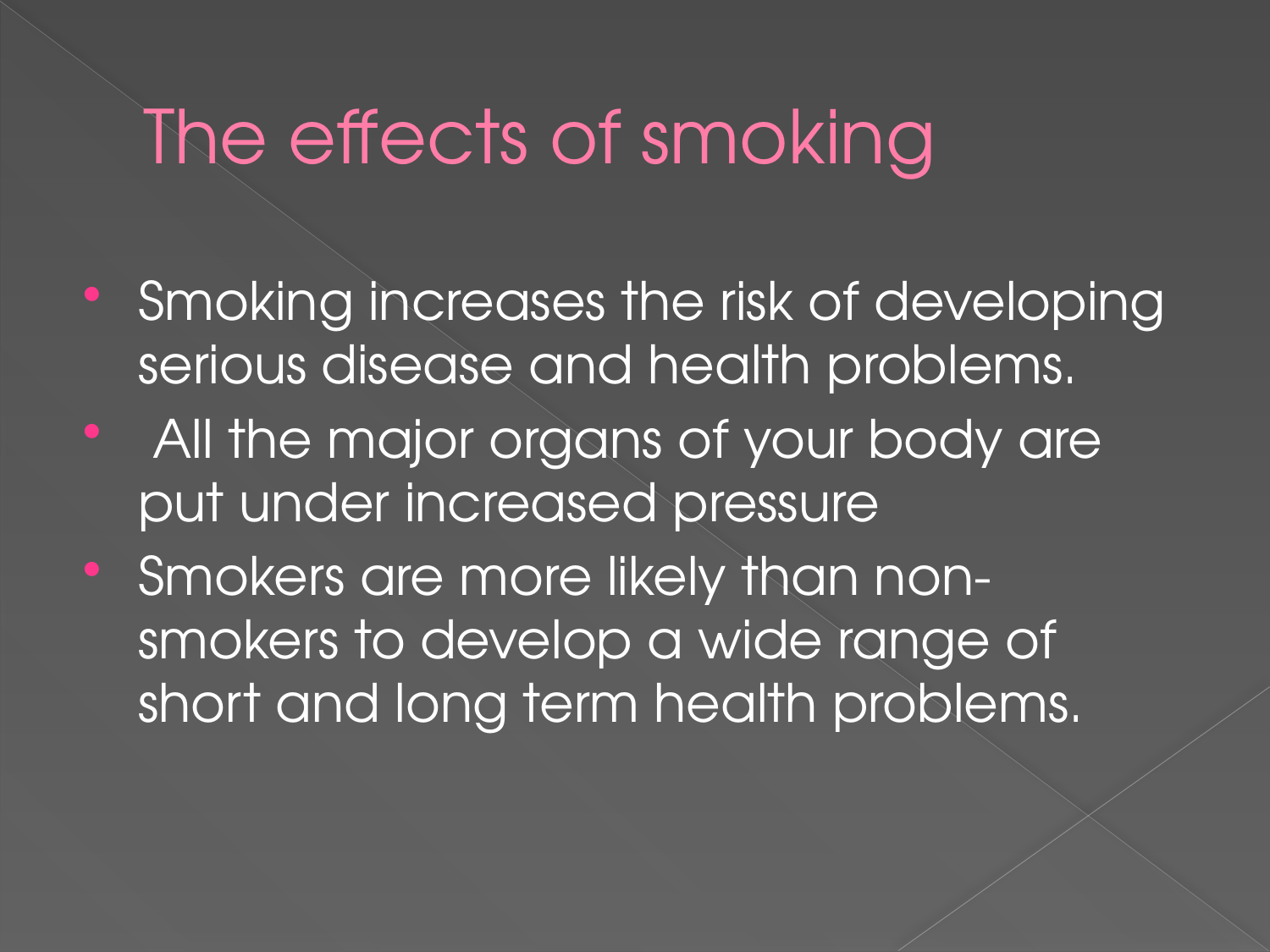

# The effects of smoking
Smoking increases the risk of developing serious disease and health problems.
 All the major organs of your body are put under increased pressure
Smokers are more likely than non-smokers to develop a wide range of short and long term health problems.